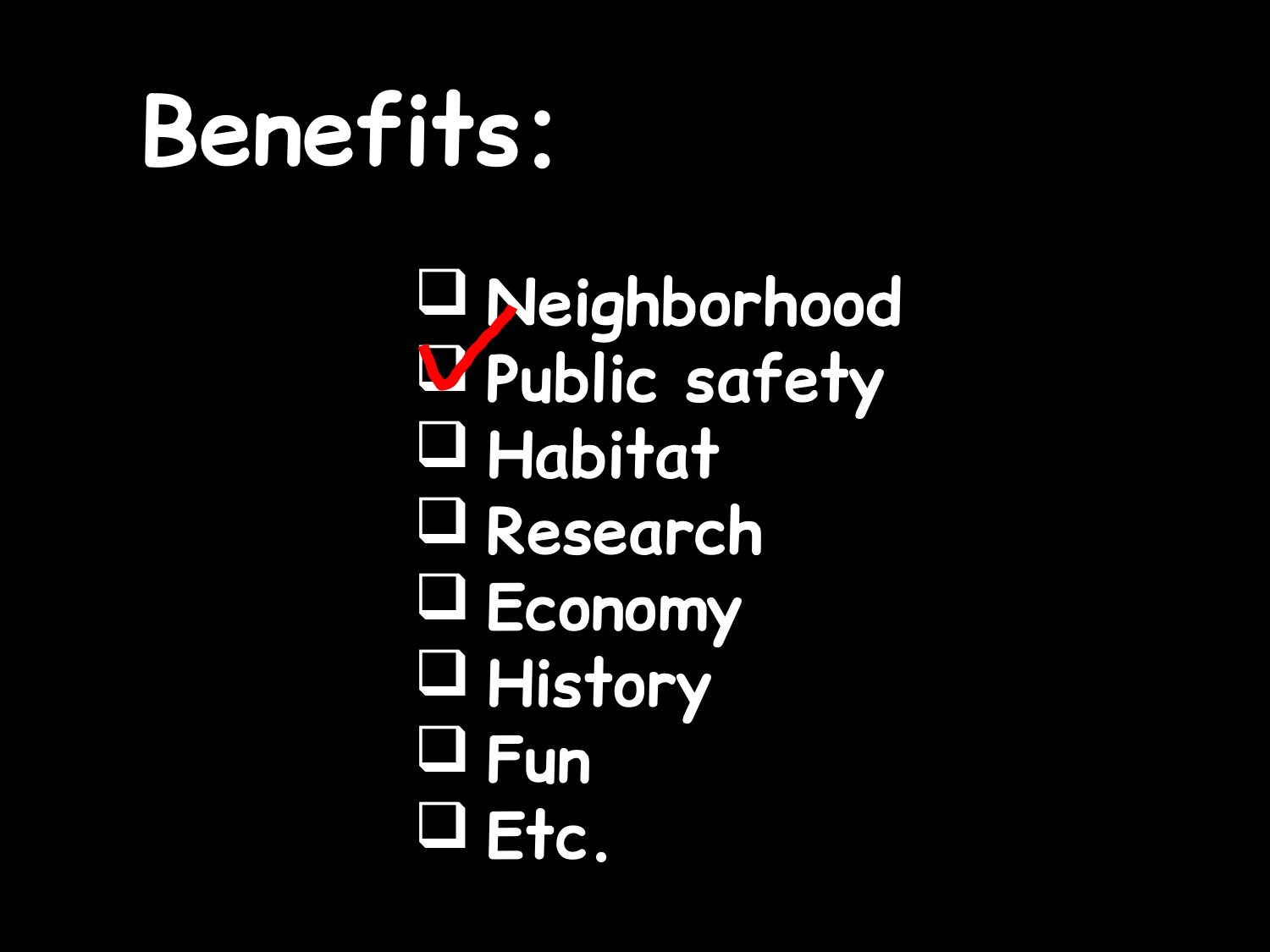

Benefits:
Neighborhood
Public safety
Habitat
Research
Economy
History
Fun
Etc.